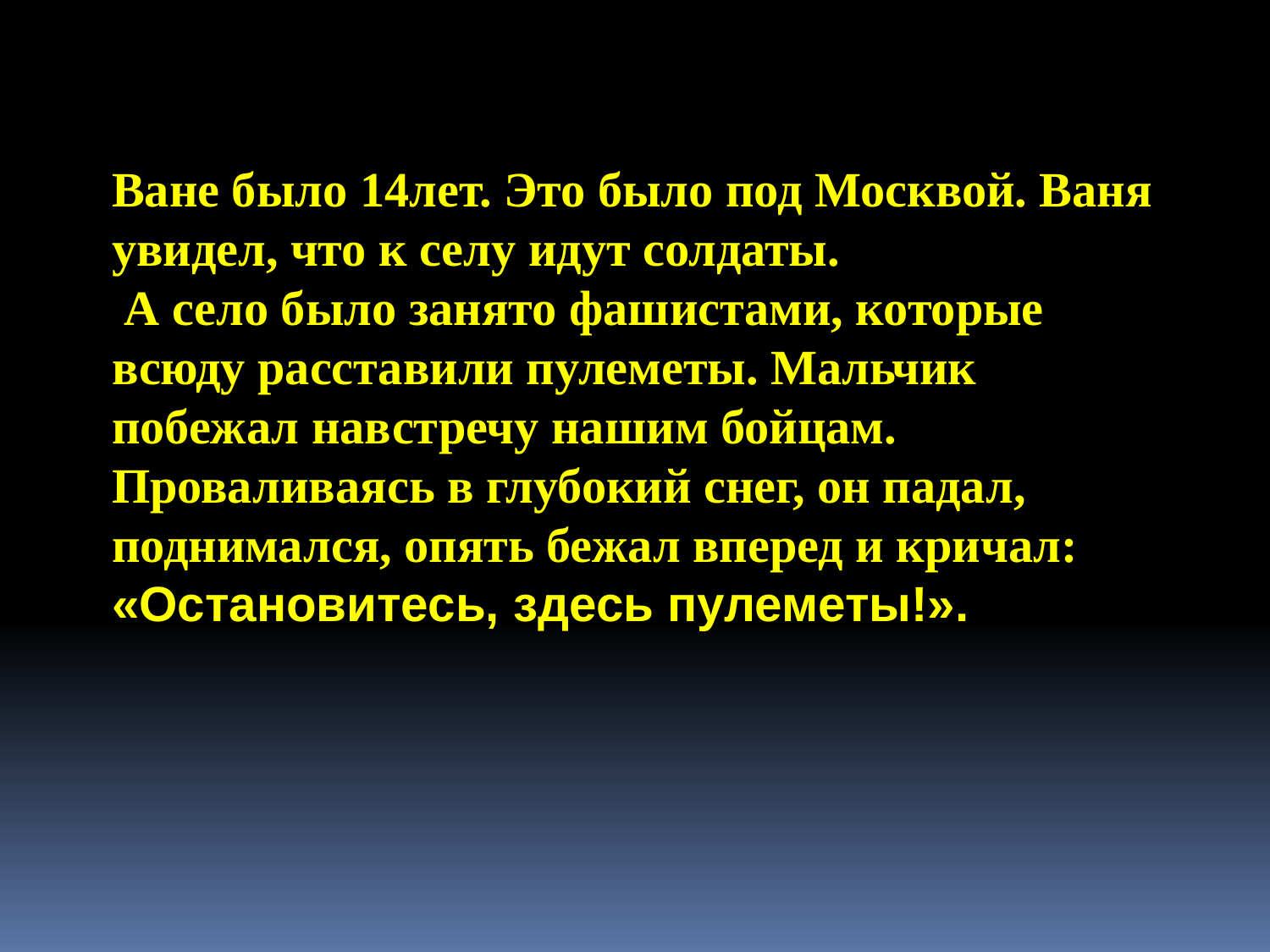

Ване было 14лет. Это было под Москвой. Ваня увидел, что к селу идут солдаты.
 А село было занято фашистами, которые
всюду расставили пулеметы. Мальчик
побежал навстречу нашим бойцам.
Проваливаясь в глубокий снег, он падал,
поднимался, опять бежал вперед и кричал: «Остановитесь, здесь пулеметы!».